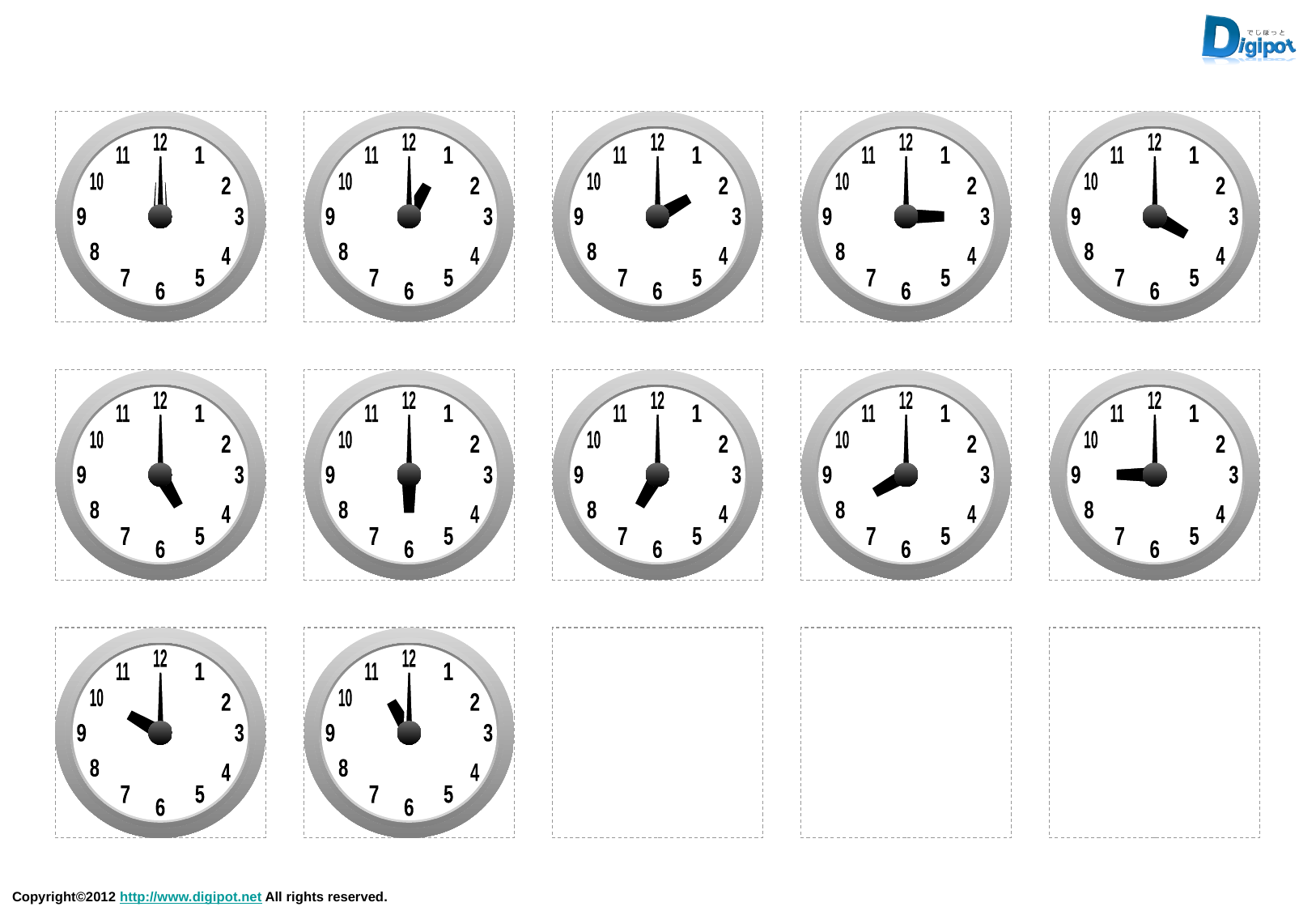

12
11
1

10
2

9
3
8
4
7
5
6

12
11
1

10
2

9
3
8
4
7
5
6

12
11
1

10
2

9
3
8
4
7
5
6

12
11
1

10
2

9
3
8
4
7
5
6

12
11
1

10
2

9
3
8
4
7
5
6

12
11
1

10
2

9
3

8
4
7
5
6

12
11
1

10
2

9
3

8
4
7
5
6

12
11
1

10
2

9
3

8
4
7
5
6

12
11
1

10
2

9
3
8
4
7
5
6

12
11
1

10
2

9
3
8
4
7
5
6

12
11
1

10
2

9
3
8
4
7
5
6

12
11
1

10
2

9
3
8
4
7
5
6